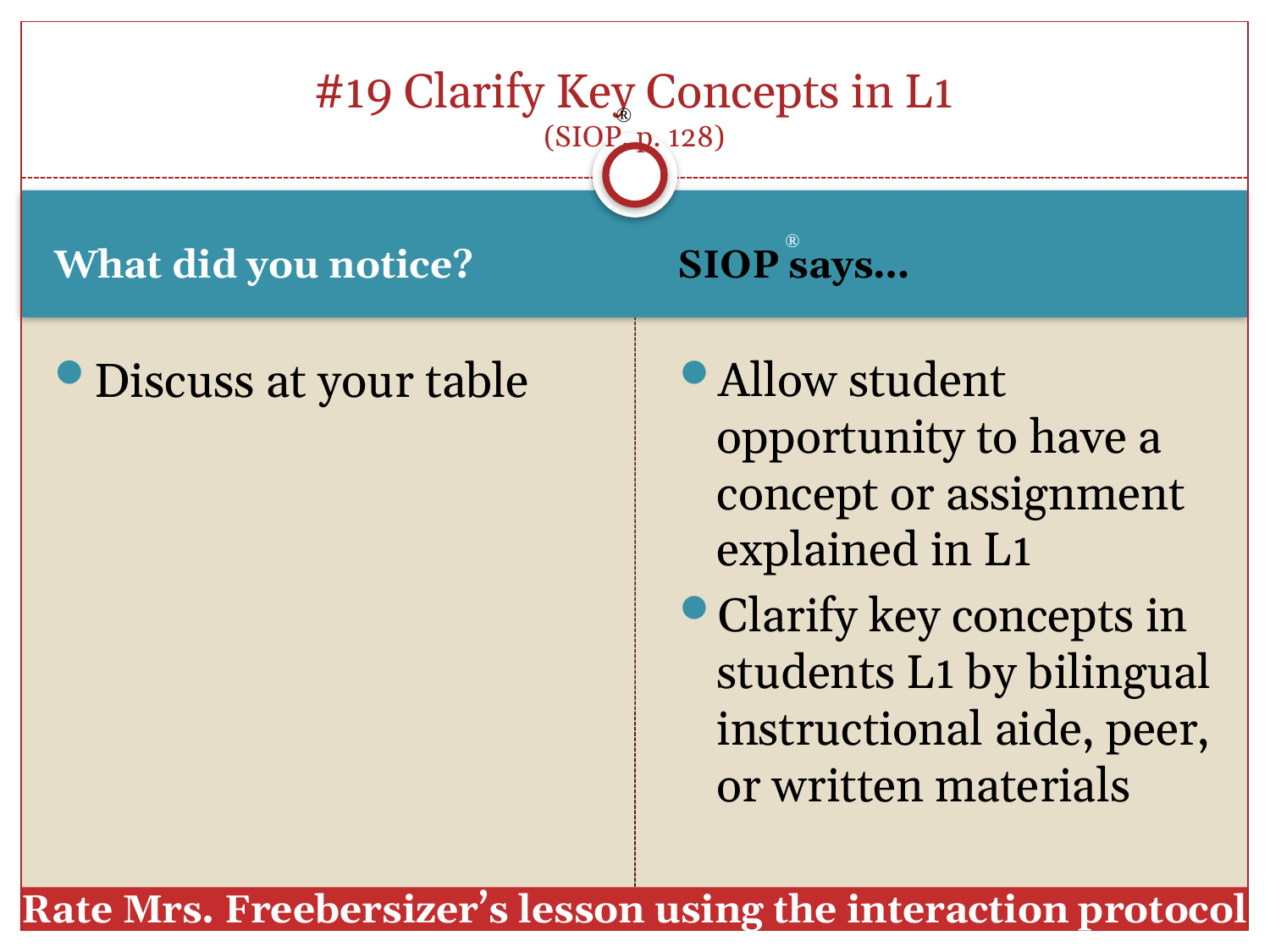

# #19 Clarify Key Concepts in L1 (SIOP, p. 128)
®
What did you notice?
SIOP says…
®
Discuss at your table
Allow student opportunity to have a concept or assignment explained in L1
Clarify key concepts in students L1 by bilingual instructional aide, peer, or written materials

Rate Mrs. Freebersizer’s lesson using the interaction protocol